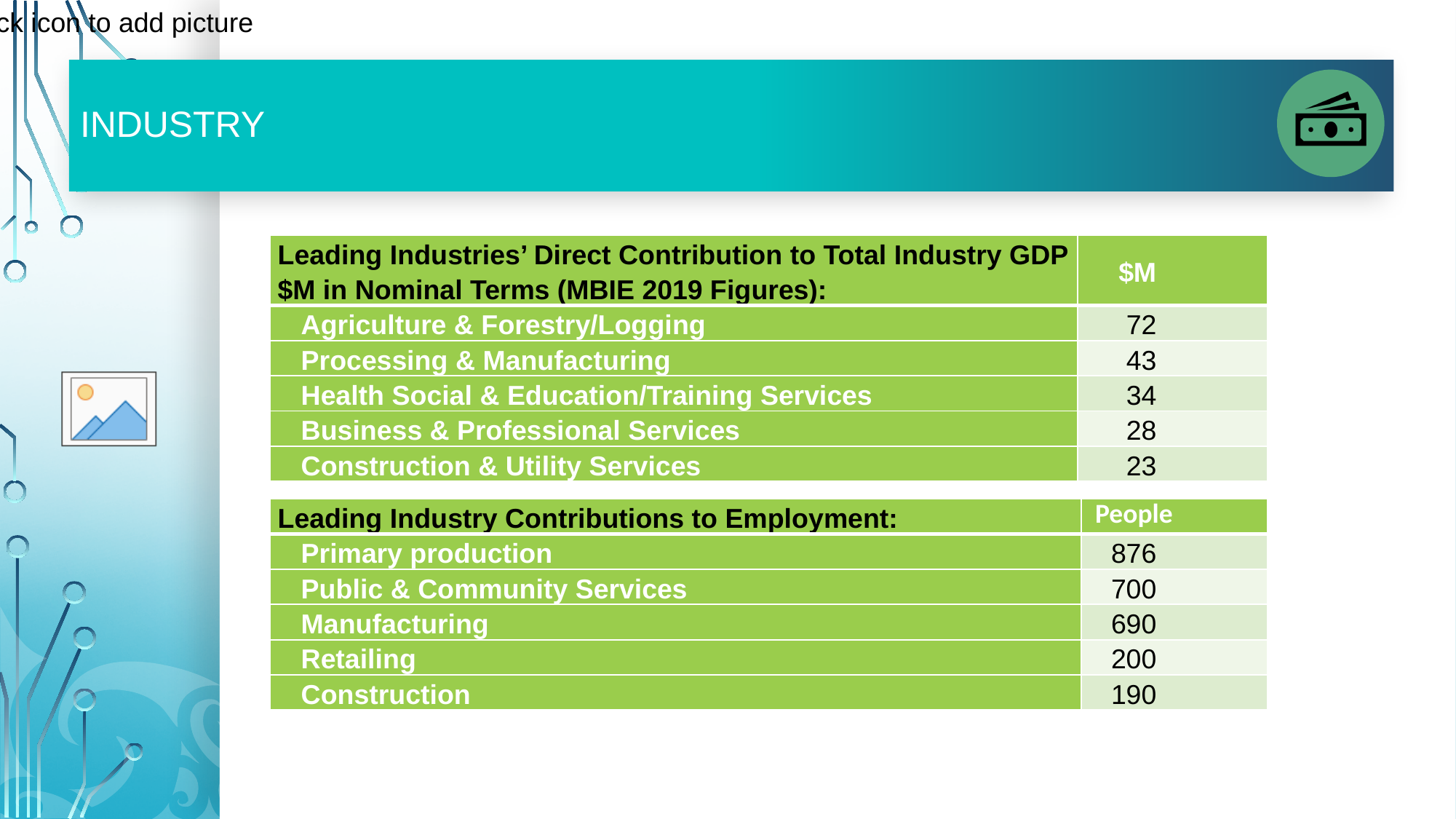

#
Industry

| Leading Industries’ Direct Contribution to Total Industry GDP $M in Nominal Terms (MBIE 2019 Figures): | $M |
| --- | --- |
| Agriculture & Forestry/Logging | 72 |
| Processing & Manufacturing | 43 |
| Health Social & Education/Training Services | 34 |
| Business & Professional Services | 28 |
| Construction & Utility Services | 23 |
| Leading Industry Contributions to Employment: | People |
| --- | --- |
| Primary production | 876 |
| Public & Community Services | 700 |
| Manufacturing | 690 |
| Retailing | 200 |
| Construction | 190 |